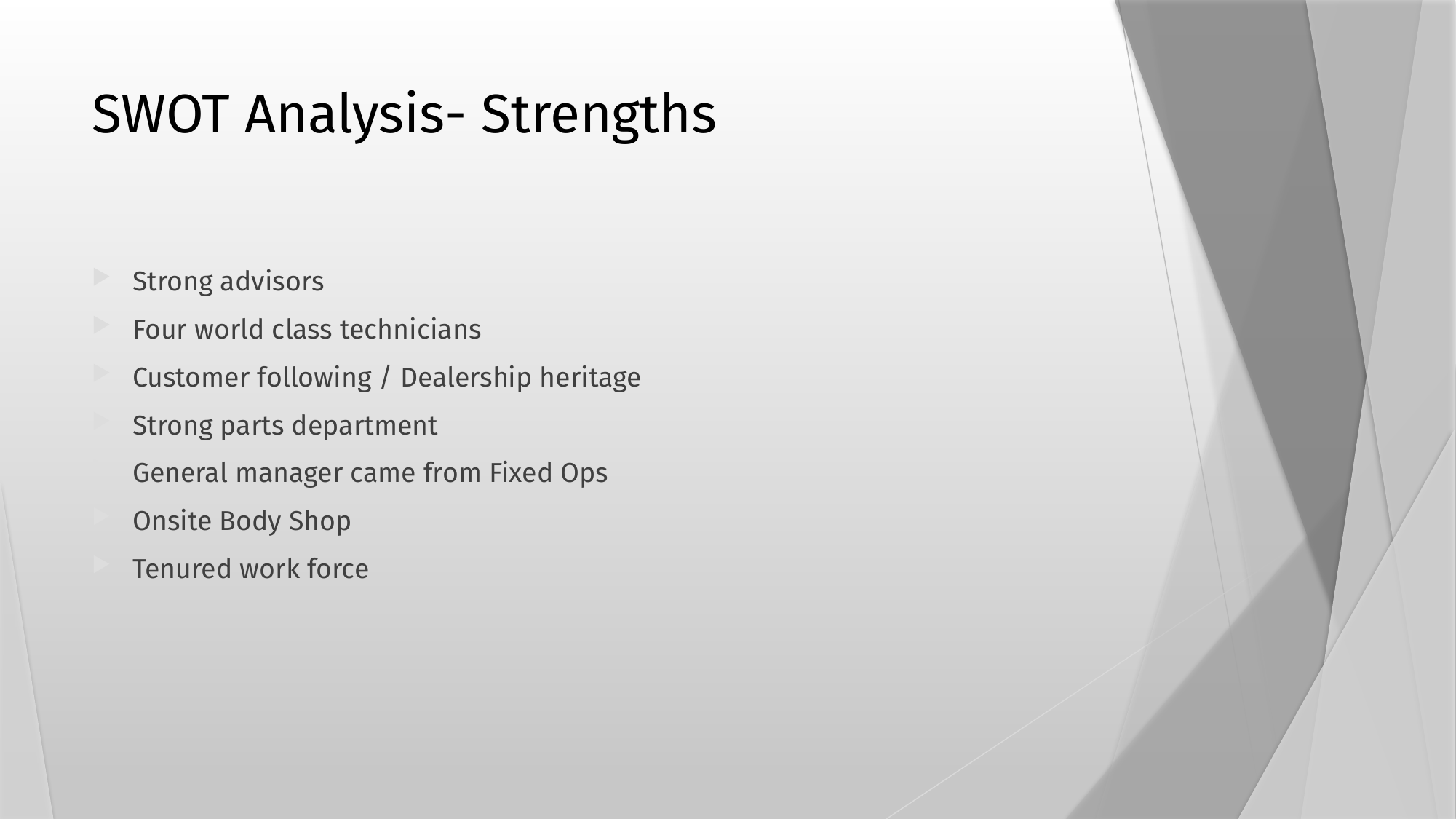

# SWOT Analysis- Strengths
Strong advisors
Four world class technicians
Customer following / Dealership heritage
Strong parts department
General manager came from Fixed Ops
Onsite Body Shop
Tenured work force